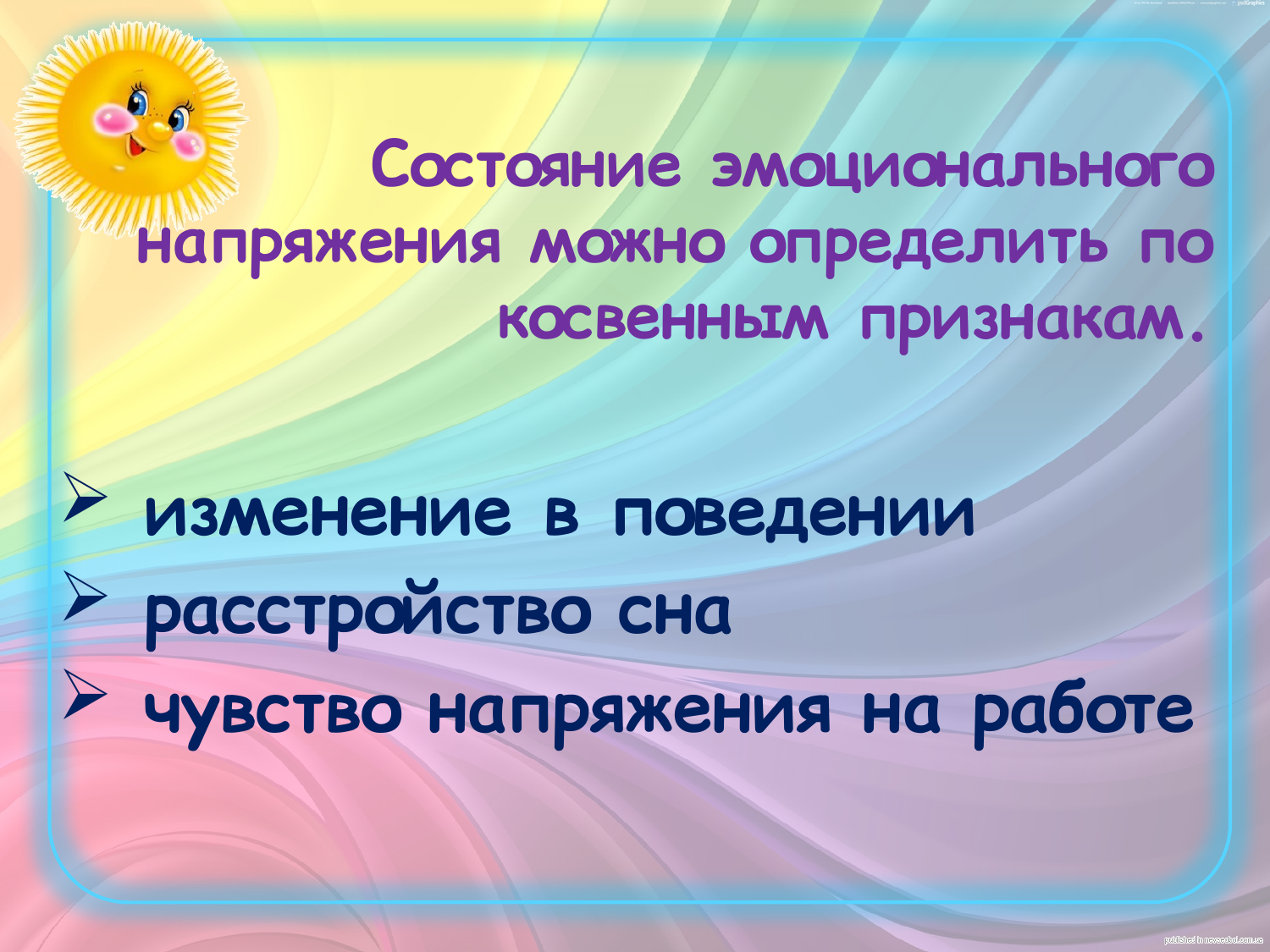

Состояние эмоционального напряжения можно определить по косвенным признакам.

 изменение в поведении
 расстройство сна
 чувство напряжения на работе